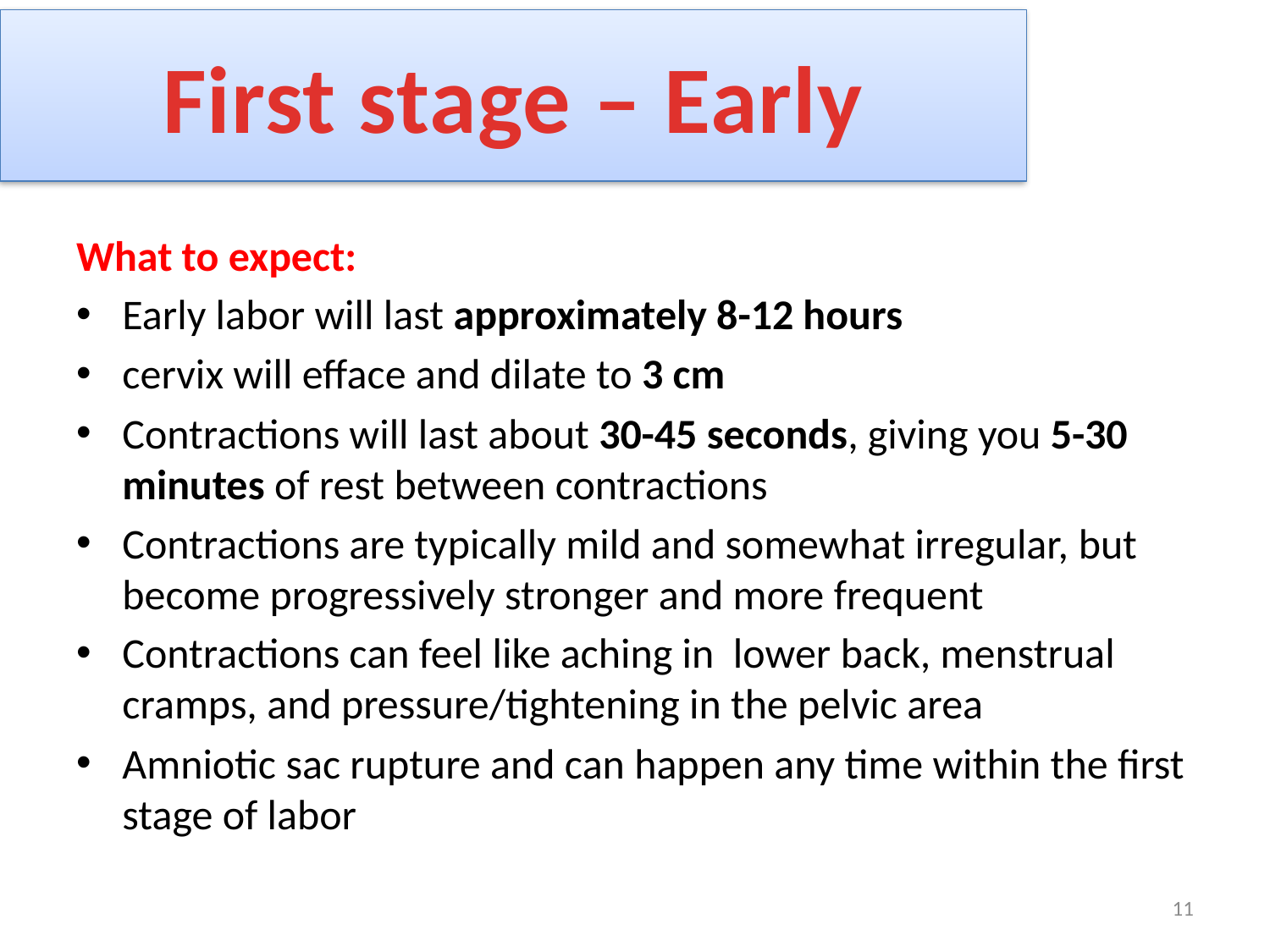

# First stage – Early
What to expect:
Early labor will last approximately 8-12 hours
cervix will efface and dilate to 3 cm
Contractions will last about 30-45 seconds, giving you 5-30 minutes of rest between contractions
Contractions are typically mild and somewhat irregular, but become progressively stronger and more frequent
Contractions can feel like aching in  lower back, menstrual cramps, and pressure/tightening in the pelvic area
Amniotic sac rupture and can happen any time within the first stage of labor

11